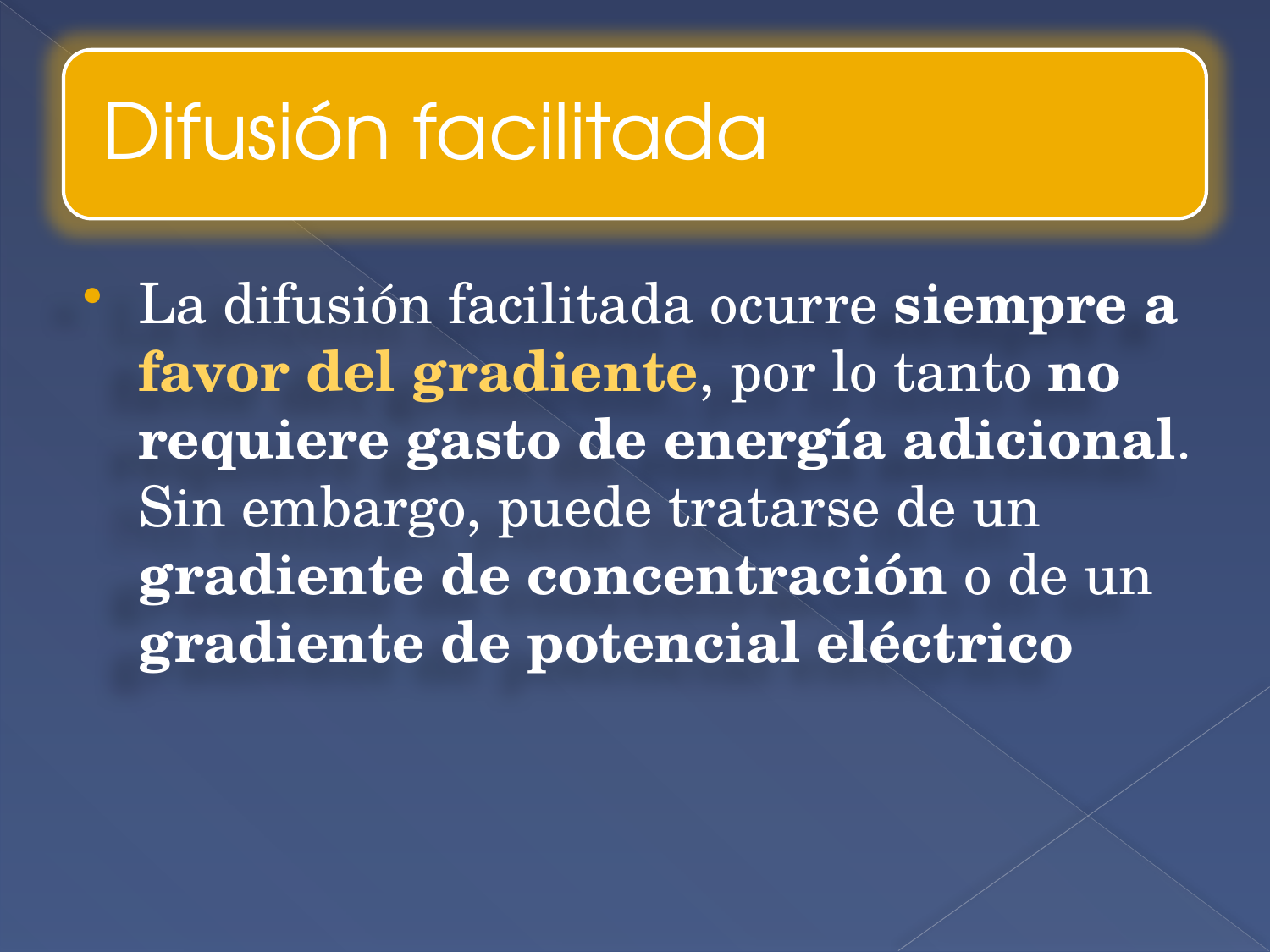

Difusión facilitada
La difusión facilitada ocurre siempre a favor del gradiente, por lo tanto no requiere gasto de energía adicional. Sin embargo, puede tratarse de un gradiente de concentración o de un gradiente de potencial eléctrico